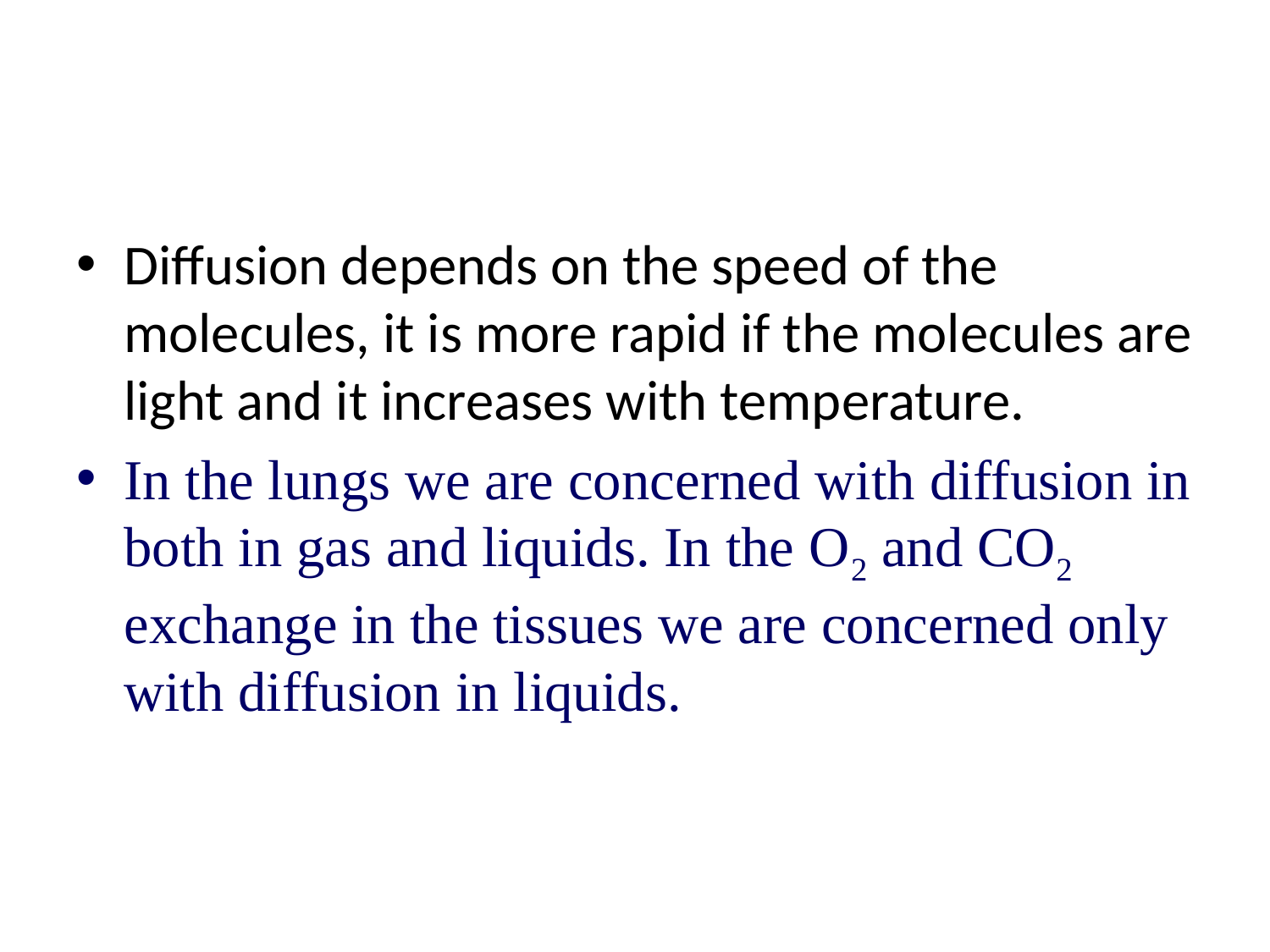

#
Diffusion depends on the speed of the molecules, it is more rapid if the molecules are light and it increases with temperature.
In the lungs we are concerned with diffusion in both in gas and liquids. In the O2 and CO2 exchange in the tissues we are concerned only with diffusion in liquids.